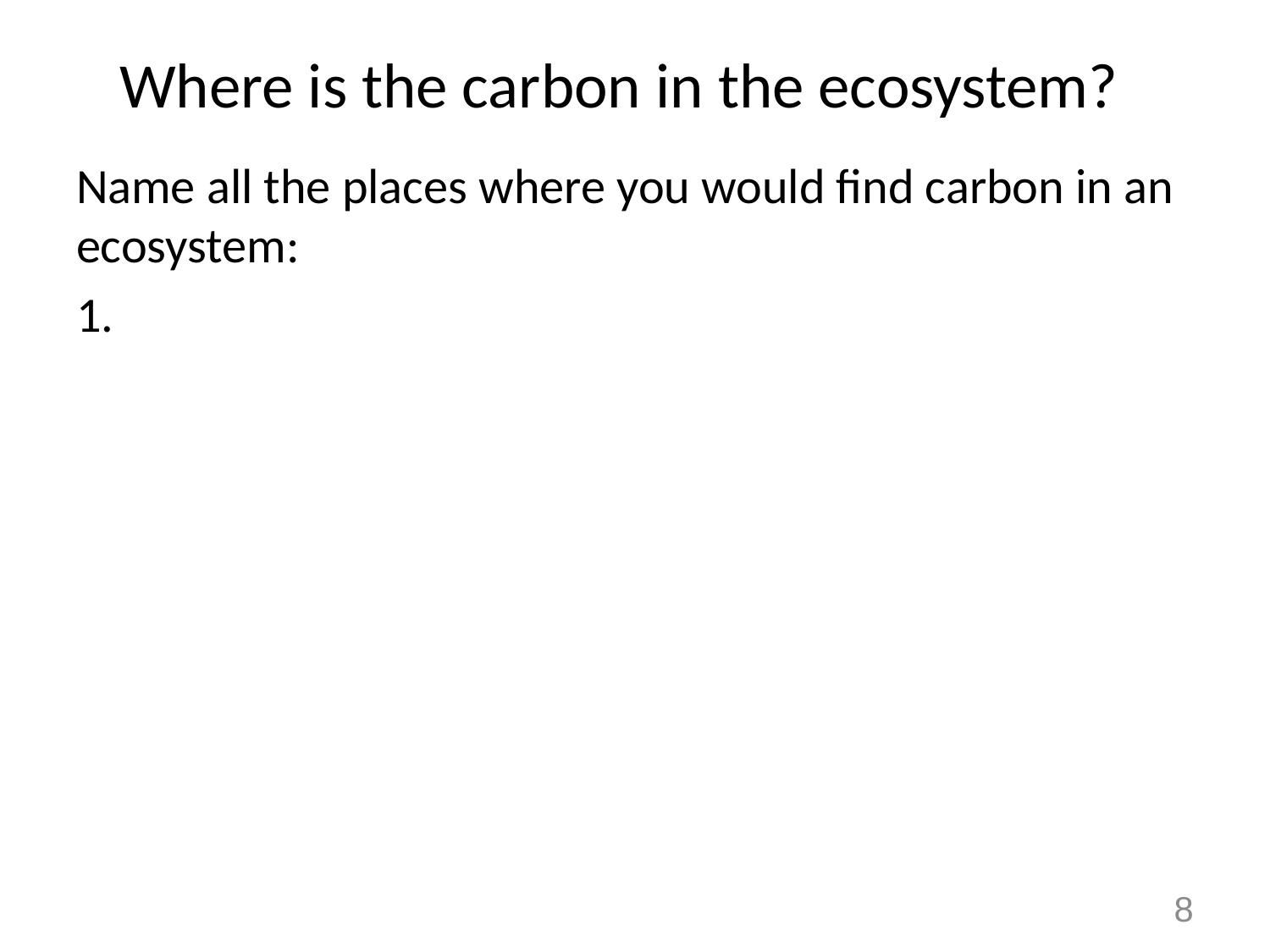

# Where is the carbon in the ecosystem?
Name all the places where you would find carbon in an ecosystem:
1.
8